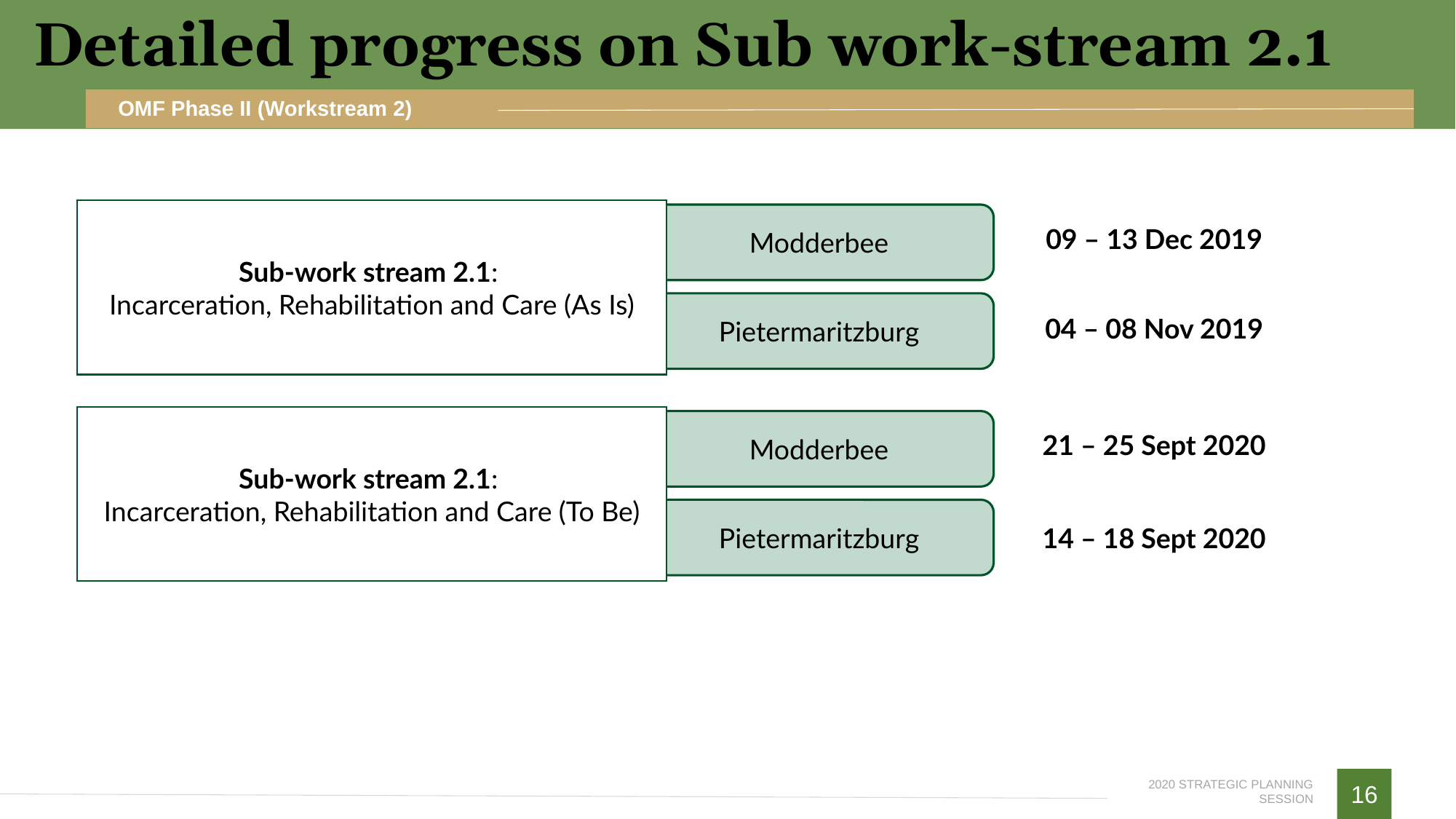

Detailed progress on Sub work-stream 2.1
OMF Phase II (Workstream 2)
Sub-work stream 2.1:
Incarceration, Rehabilitation and Care (As Is)
09 – 13 Dec 2019
04 – 08 Nov 2019
Modderbee
Pietermaritzburg
Sub-work stream 2.1:
Incarceration, Rehabilitation and Care (To Be)
21 – 25 Sept 2020
Modderbee
Pietermaritzburg
14 – 18 Sept 2020